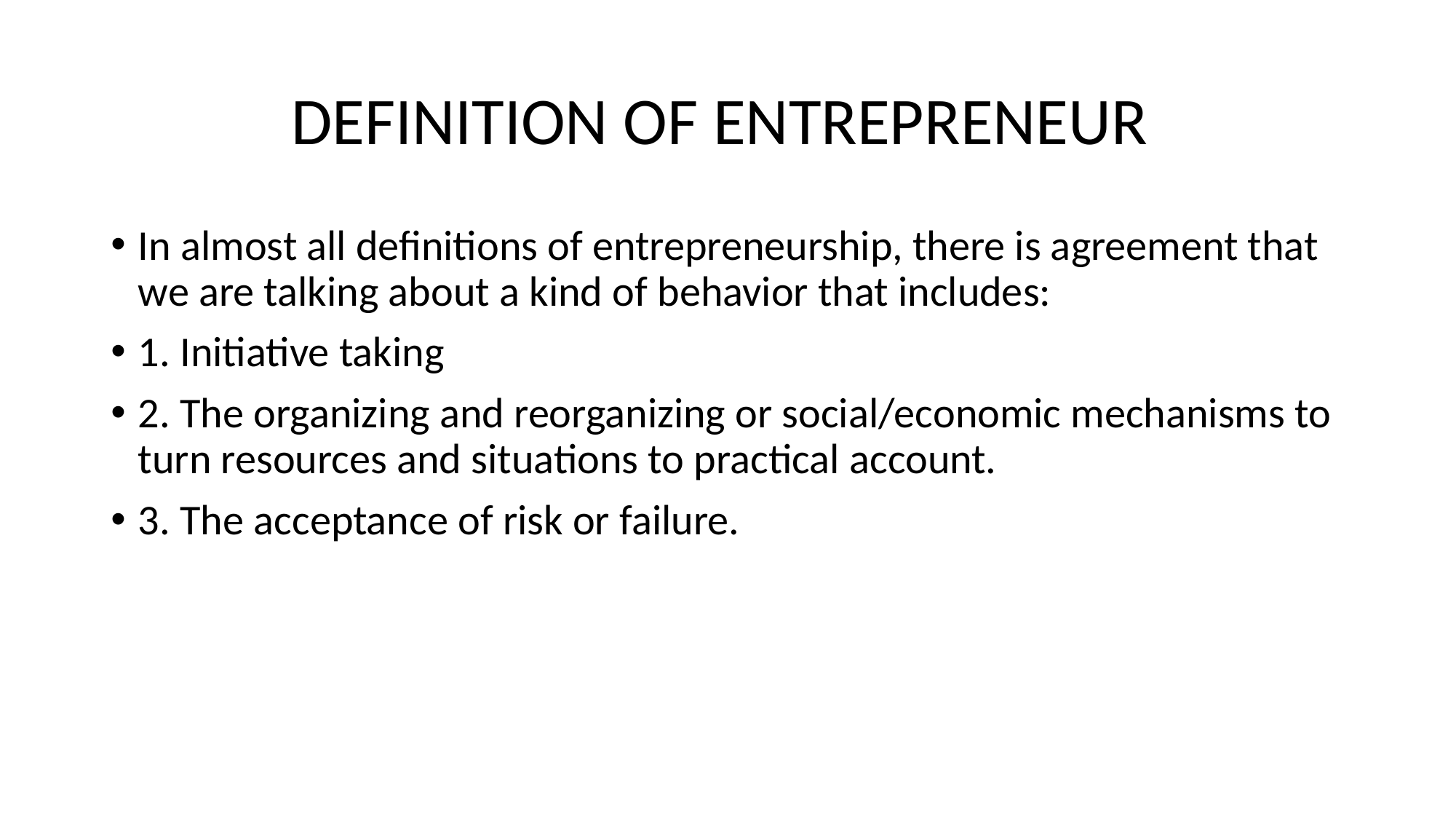

# DEFINITION OF ENTREPRENEUR
In almost all definitions of entrepreneurship, there is agreement that we are talking about a kind of behavior that includes:
1. Initiative taking
2. The organizing and reorganizing or social/economic mechanisms to turn resources and situations to practical account.
3. The acceptance of risk or failure.